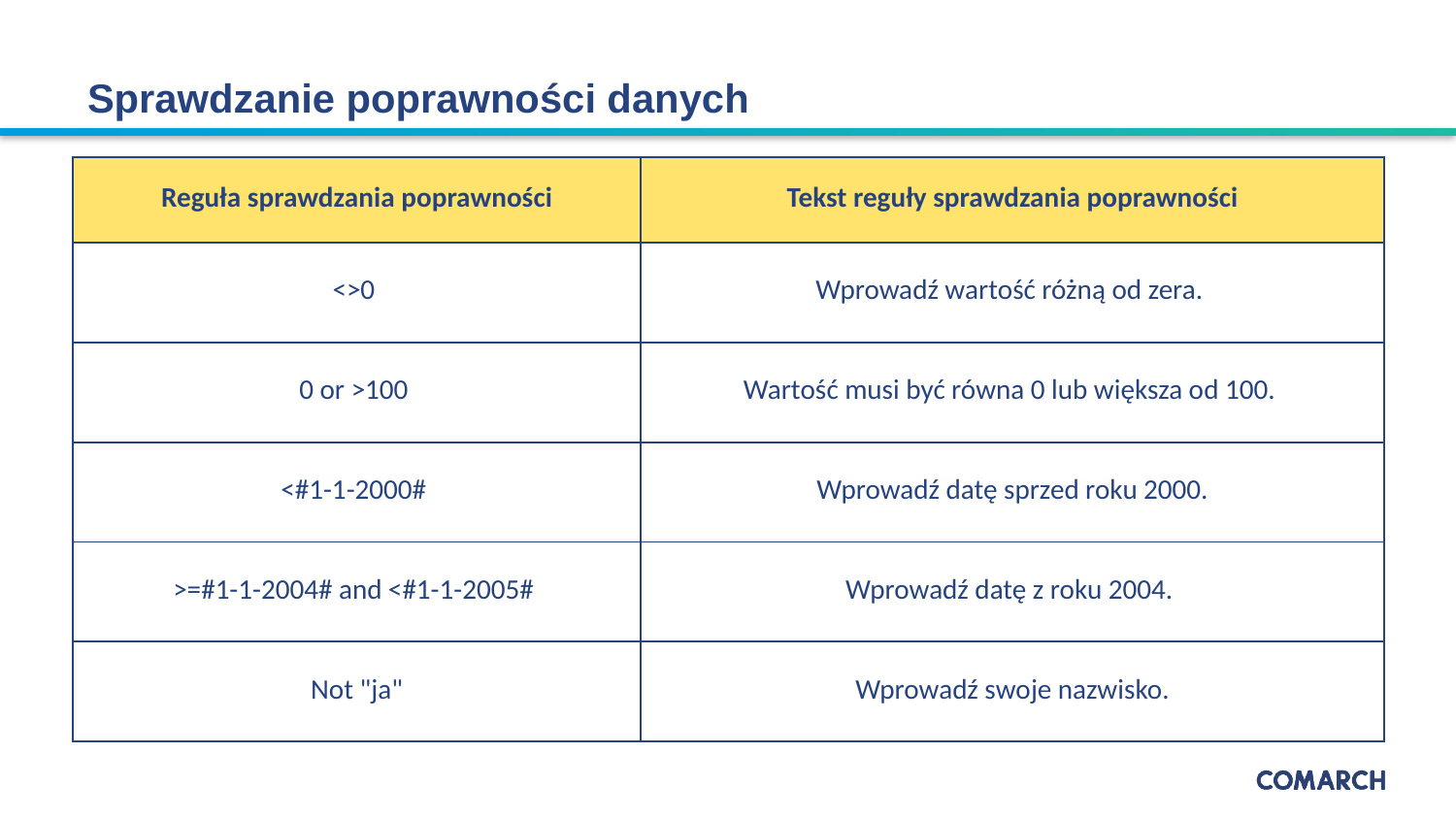

# Sprawdzanie poprawności danych
| Reguła sprawdzania poprawności | Tekst reguły sprawdzania poprawności |
| --- | --- |
| <>0 | Wprowadź wartość różną od zera. |
| 0 or >100 | Wartość musi być równa 0 lub większa od 100. |
| <#1-1-2000# | Wprowadź datę sprzed roku 2000. |
| >=#1-1-2004# and <#1-1-2005# | Wprowadź datę z roku 2004. |
| Not "ja" | Wprowadź swoje nazwisko. |